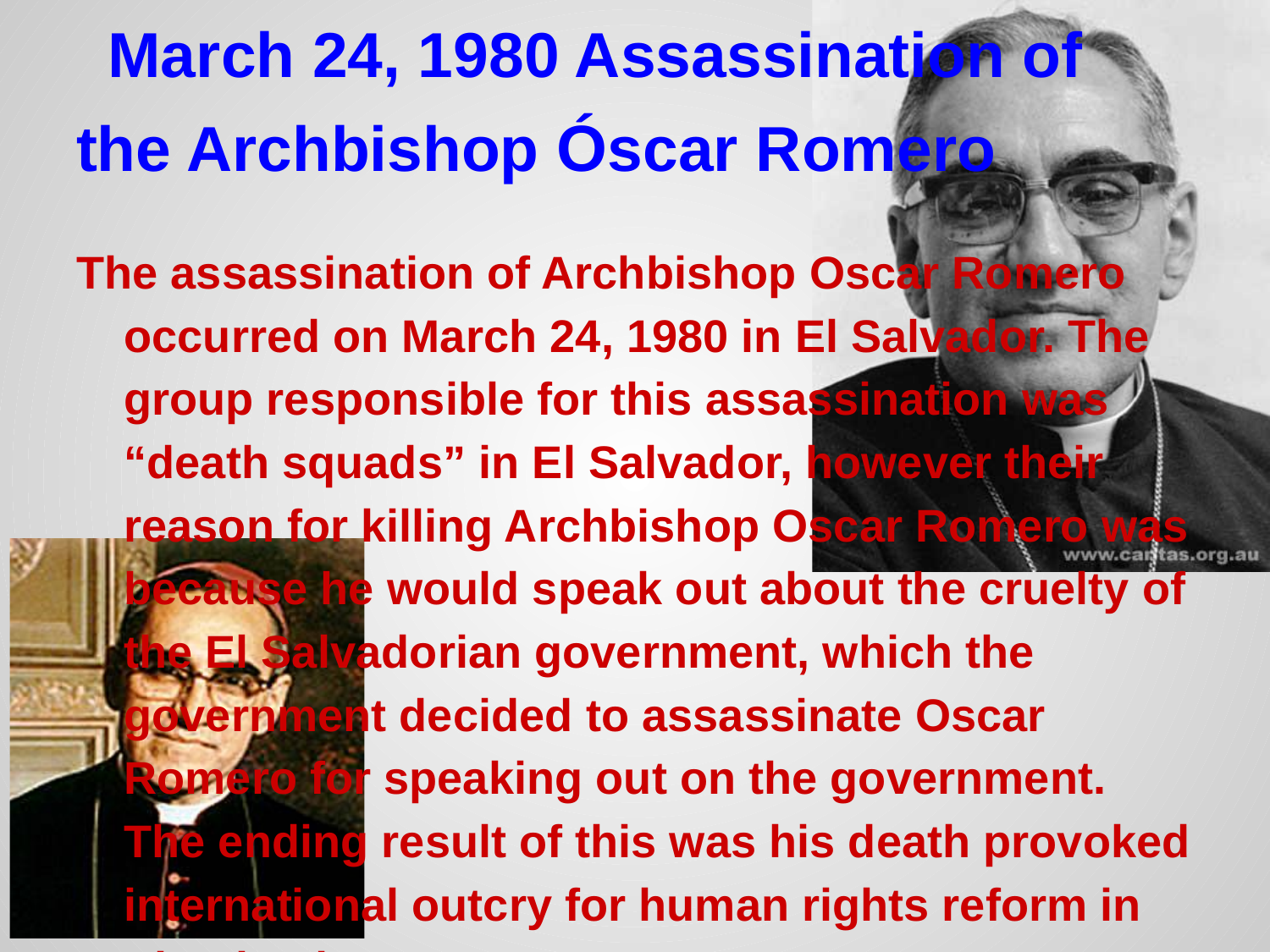

# March 24, 1980 Assassination of the Archbishop Óscar Romero
The assassination of Archbishop Oscar Romero occurred on March 24, 1980 in El Salvador. The group responsible for this assassination was “death squads” in El Salvador, however their reason for killing Archbishop Oscar Romero was because he would speak out about the cruelty of the El Salvadorian government, which the government decided to assassinate Oscar Romero for speaking out on the government. The ending result of this was his death provoked international outcry for human rights reform in El Salvador.